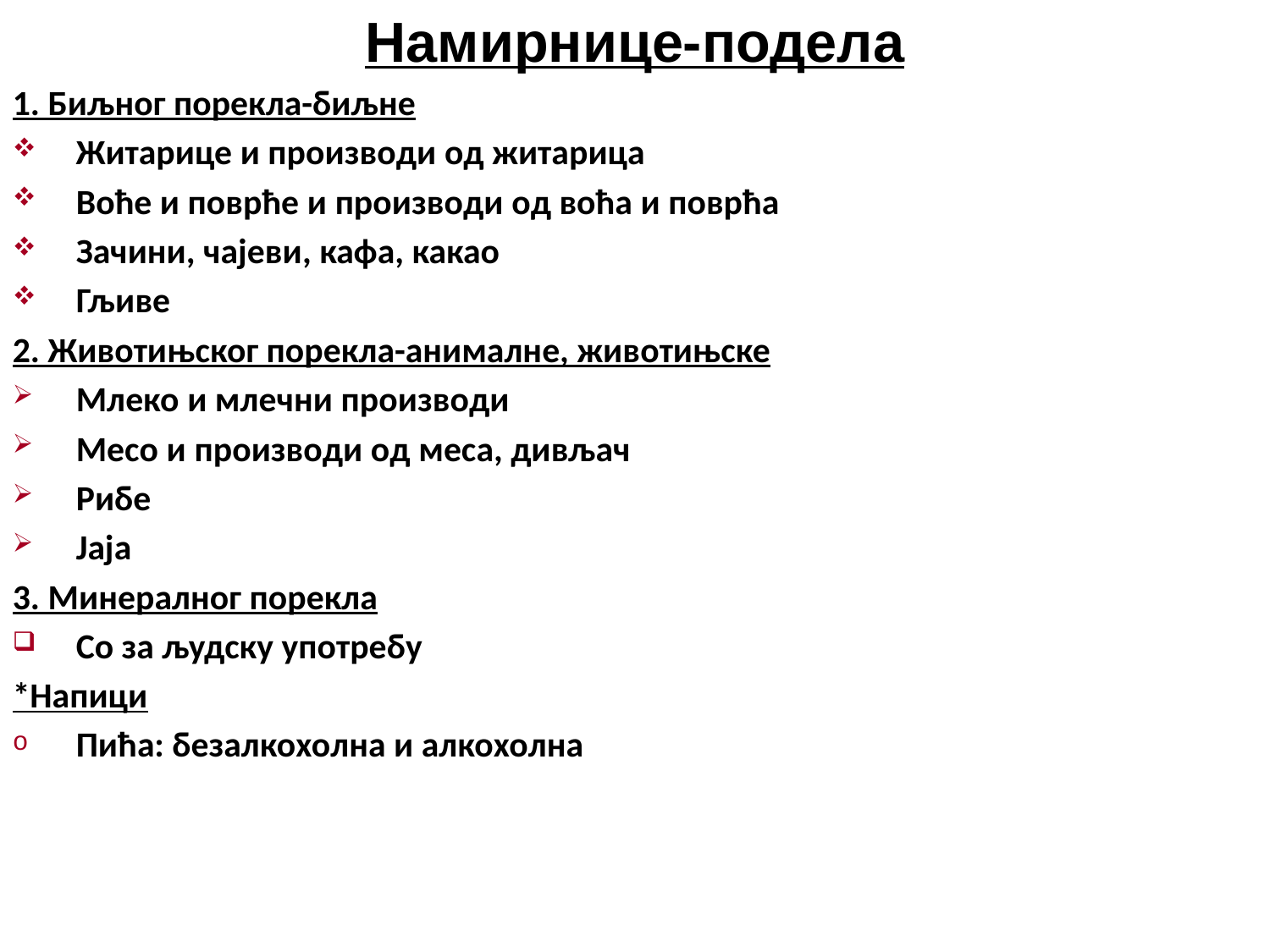

Намирнице-подела
1. Биљног порекла-биљне
Житарице и производи од житарица
Воће и поврће и производи од воћа и поврћа
Зачини, чајеви, кафа, какао
Гљиве
2. Животињског порекла-анималне, животињске
Млеко и млечни производи
Месо и производи од меса, дивљач
Рибе
Јаја
3. Минералног порекла
Со за људску употребу
*Напици
Пића: безалкохолна и алкохолна